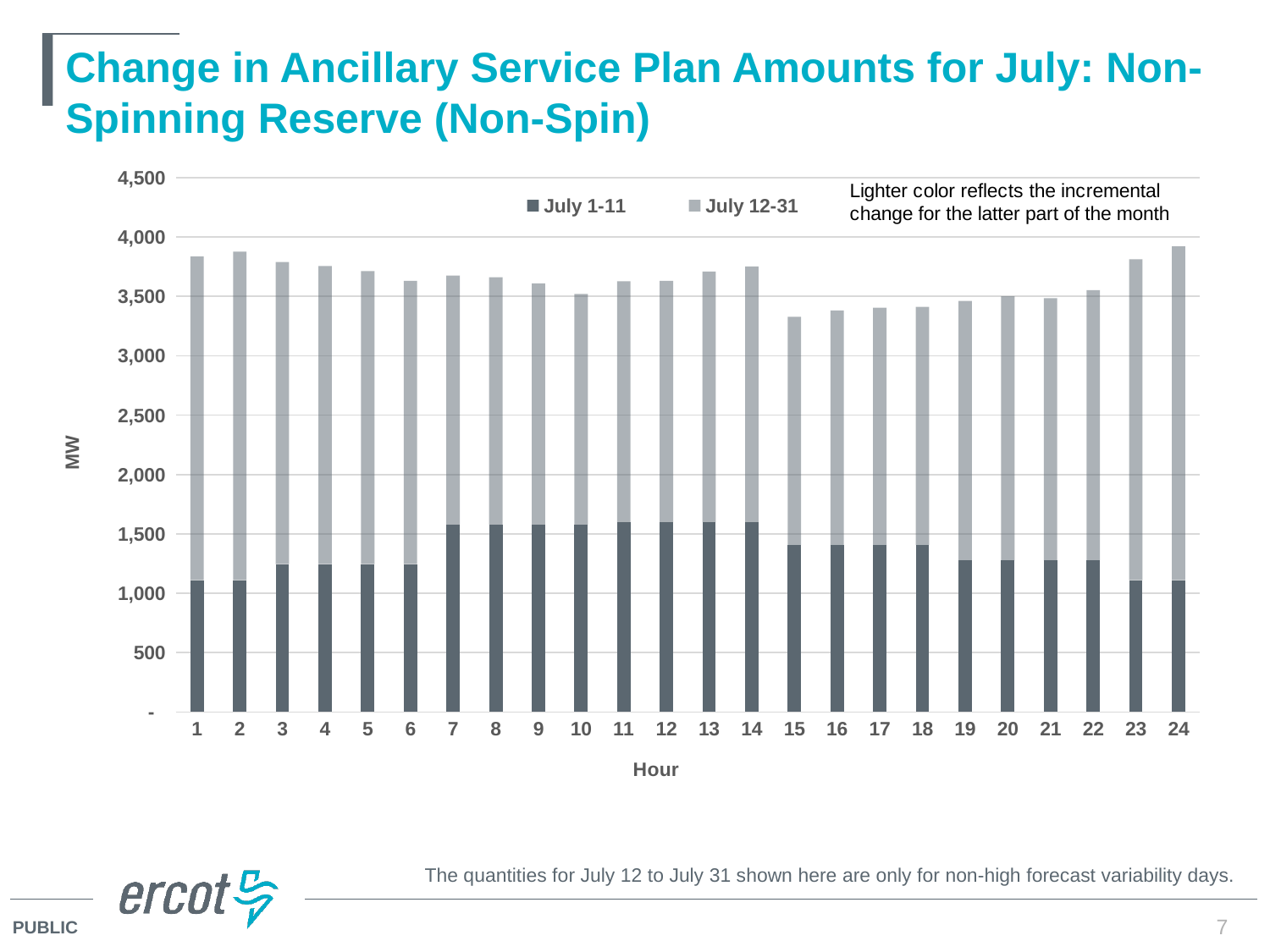

# Change in Ancillary Service Plan Amounts for July: Non-Spinning Reserve (Non-Spin)

### Chart

| Category |  |  |
|---|---|---|
The quantities for July 12 to July 31 shown here are only for non-high forecast variability days.
7